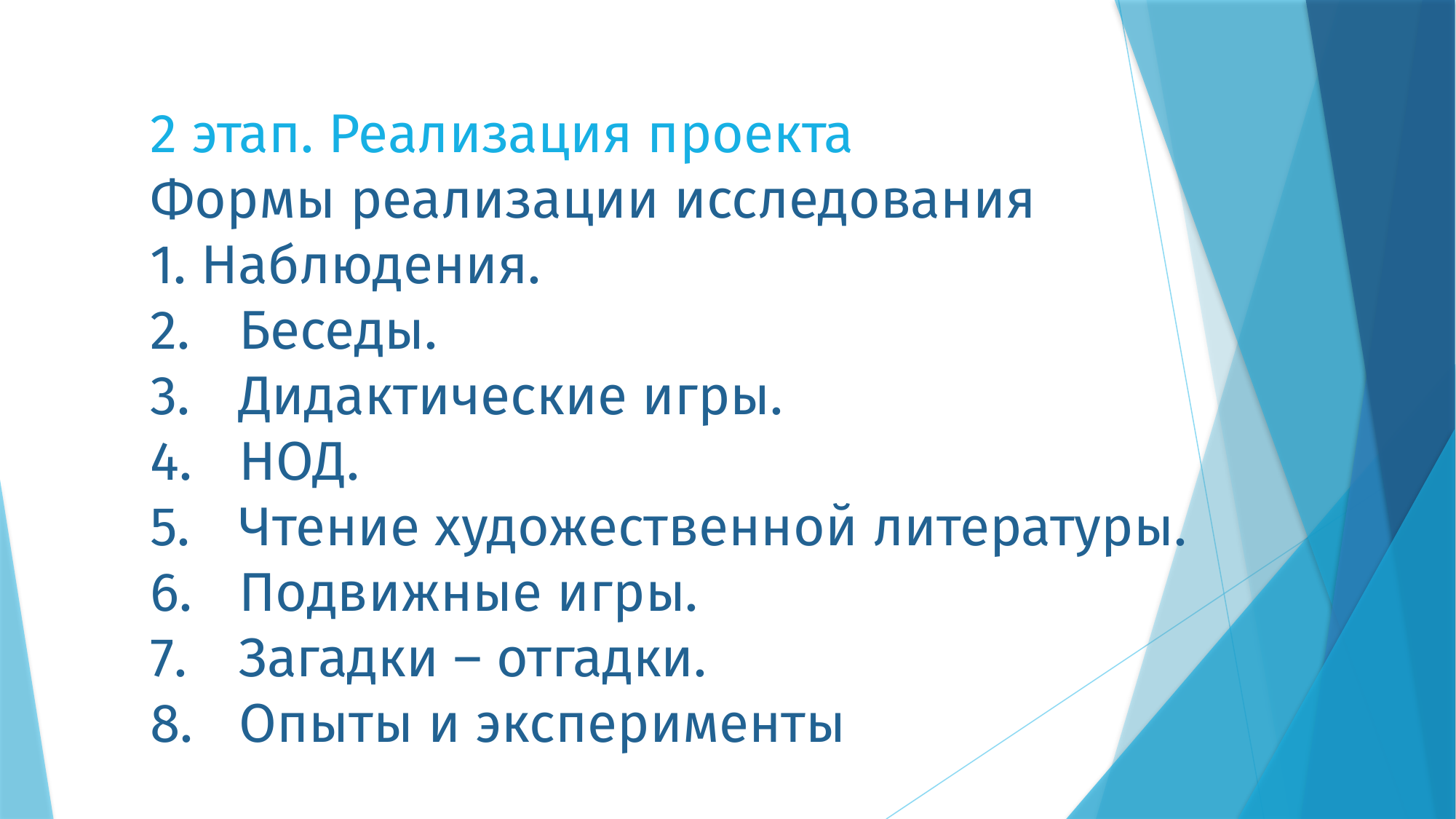

2 этап. Реализация проекта
Формы реализации исследования
1. Наблюдения.
Беседы.
Дидактические игры.
НОД.
Чтение художественной литературы.
Подвижные игры.
Загадки – отгадки.
Опыты и эксперименты